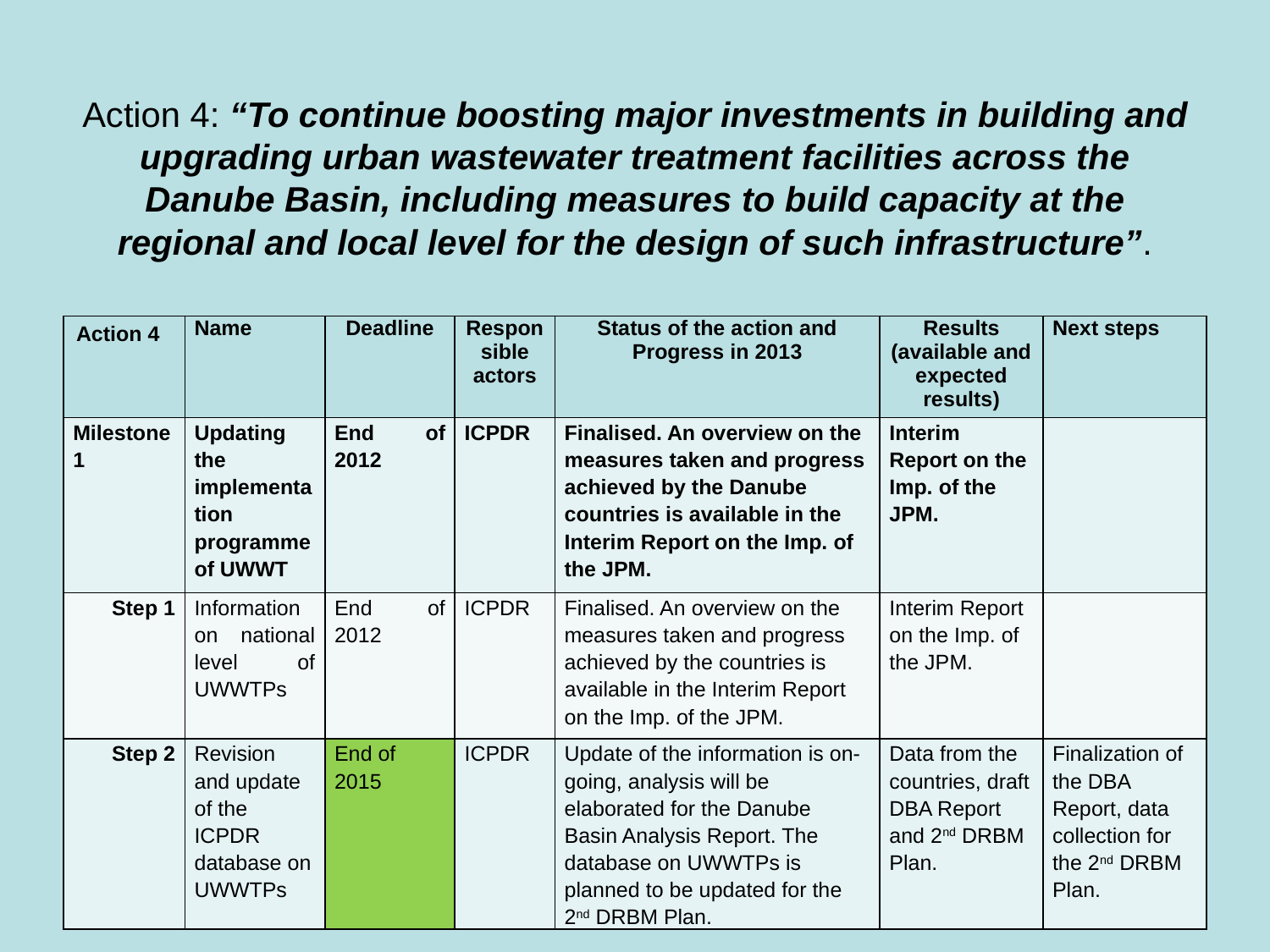

# Action 4: “To continue boosting major investments in building and upgrading urban wastewater treatment facilities across the Danube Basin, including measures to build capacity at the regional and local level for the design of such infrastructure”.
| Action 4 | Name | Deadline | Responsible actors | Status of the action and Progress in 2013 | Results (available and expected results) | Next steps |
| --- | --- | --- | --- | --- | --- | --- |
| Milestone 1 | Updating the implementation programme of UWWT | End of 2012 | ICPDR | Finalised. An overview on the measures taken and progress achieved by the Danube countries is available in the Interim Report on the Imp. of the JPM. | Interim Report on the Imp. of the JPM. |  |
| Step 1 | Information on national level of UWWTPs | End of 2012 | ICPDR | Finalised. An overview on the measures taken and progress achieved by the countries is available in the Interim Report on the Imp. of the JPM. | Interim Report on the Imp. of the JPM. |  |
| Step 2 | Revision and update of the ICPDR database on UWWTPs | End of 2015 | ICPDR | Update of the information is on-going, analysis will be elaborated for the Danube Basin Analysis Report. The database on UWWTPs is planned to be updated for the 2nd DRBM Plan. | Data from the countries, draft DBA Report and 2nd DRBM Plan. | Finalization of the DBA Report, data collection for the 2nd DRBM Plan. |